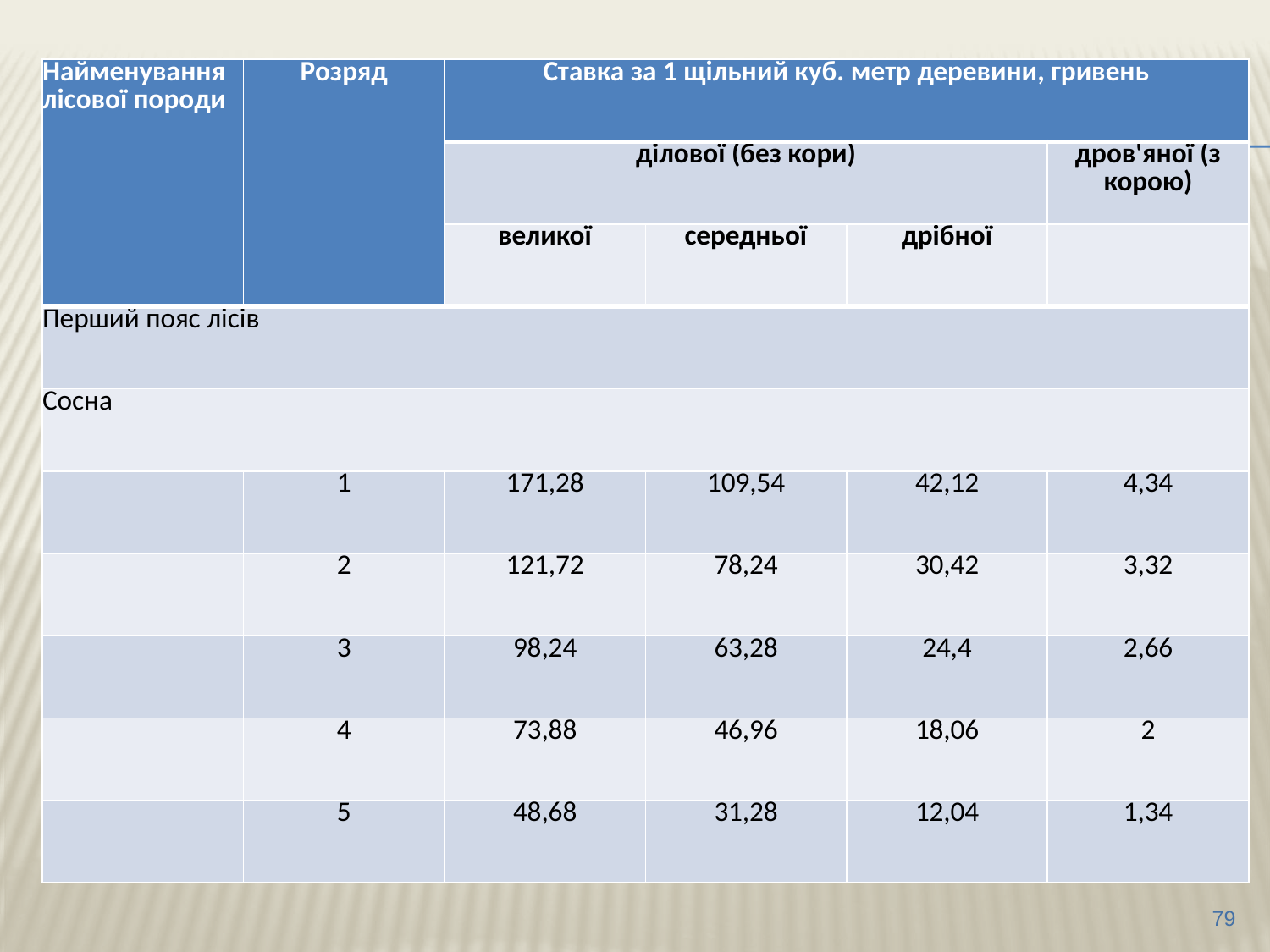

| Найменування лісової породи | Розряд | Ставка за 1 щільний куб. метр деревини, гривень |  |  |  |
| --- | --- | --- | --- | --- | --- |
|  |  | ділової (без кори) |  |  | дров'яної (з корою) |
|  |  | великої | середньої | дрібної |  |
| Перший пояс лісів |  |  |  |  |  |
| Сосна |  |  |  |  |  |
|  | 1 | 171,28 | 109,54 | 42,12 | 4,34 |
|  | 2 | 121,72 | 78,24 | 30,42 | 3,32 |
|  | 3 | 98,24 | 63,28 | 24,4 | 2,66 |
|  | 4 | 73,88 | 46,96 | 18,06 | 2 |
|  | 5 | 48,68 | 31,28 | 12,04 | 1,34 |
79